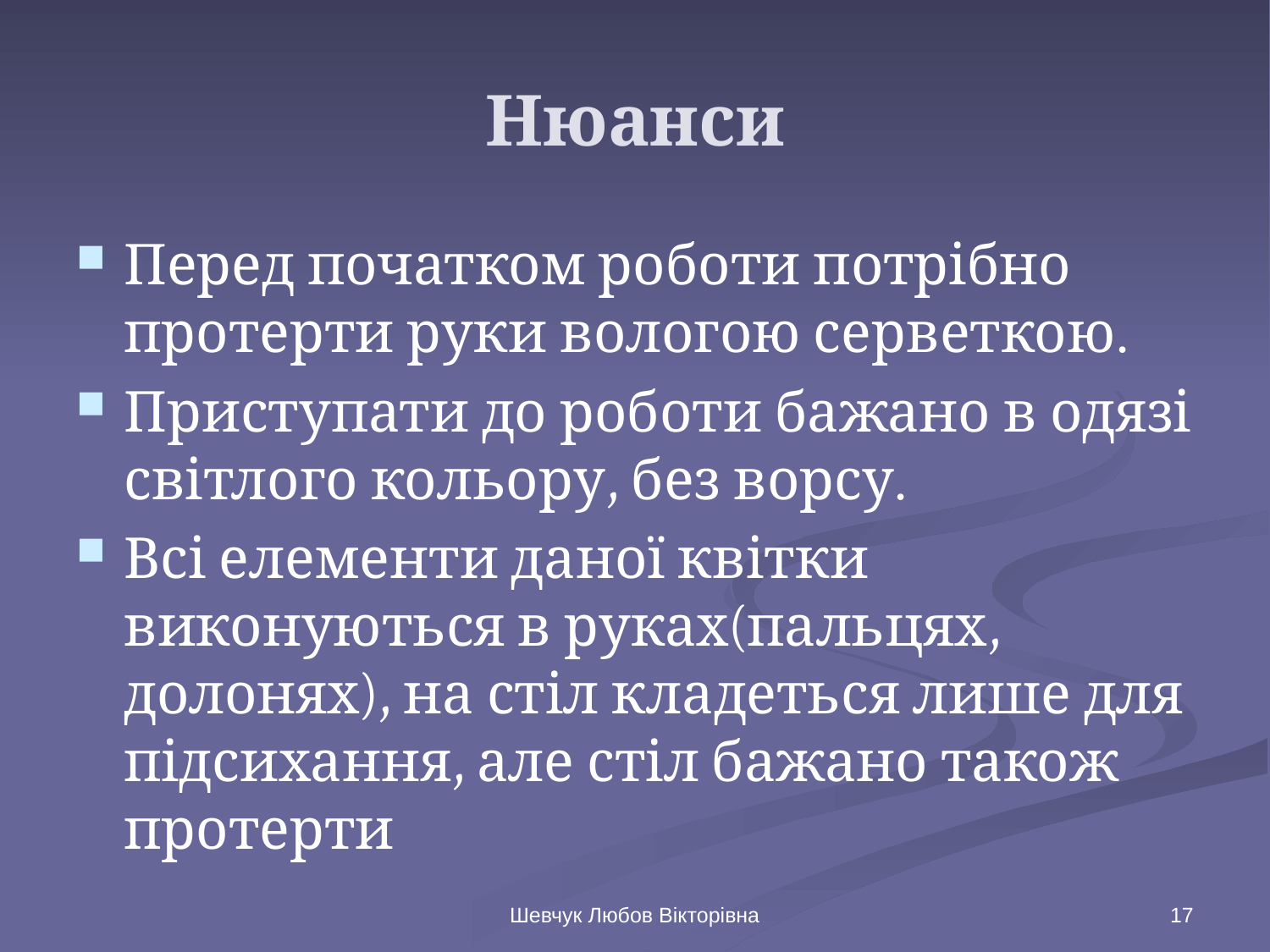

# Нюанси
Перед початком роботи потрібно протерти руки вологою серветкою.
Приступати до роботи бажано в одязі світлого кольору, без ворсу.
Всі елементи даної квітки виконуються в руках(пальцях, долонях), на стіл кладеться лише для підсихання, але стіл бажано також протерти
Шевчук Любов Вікторівна
17